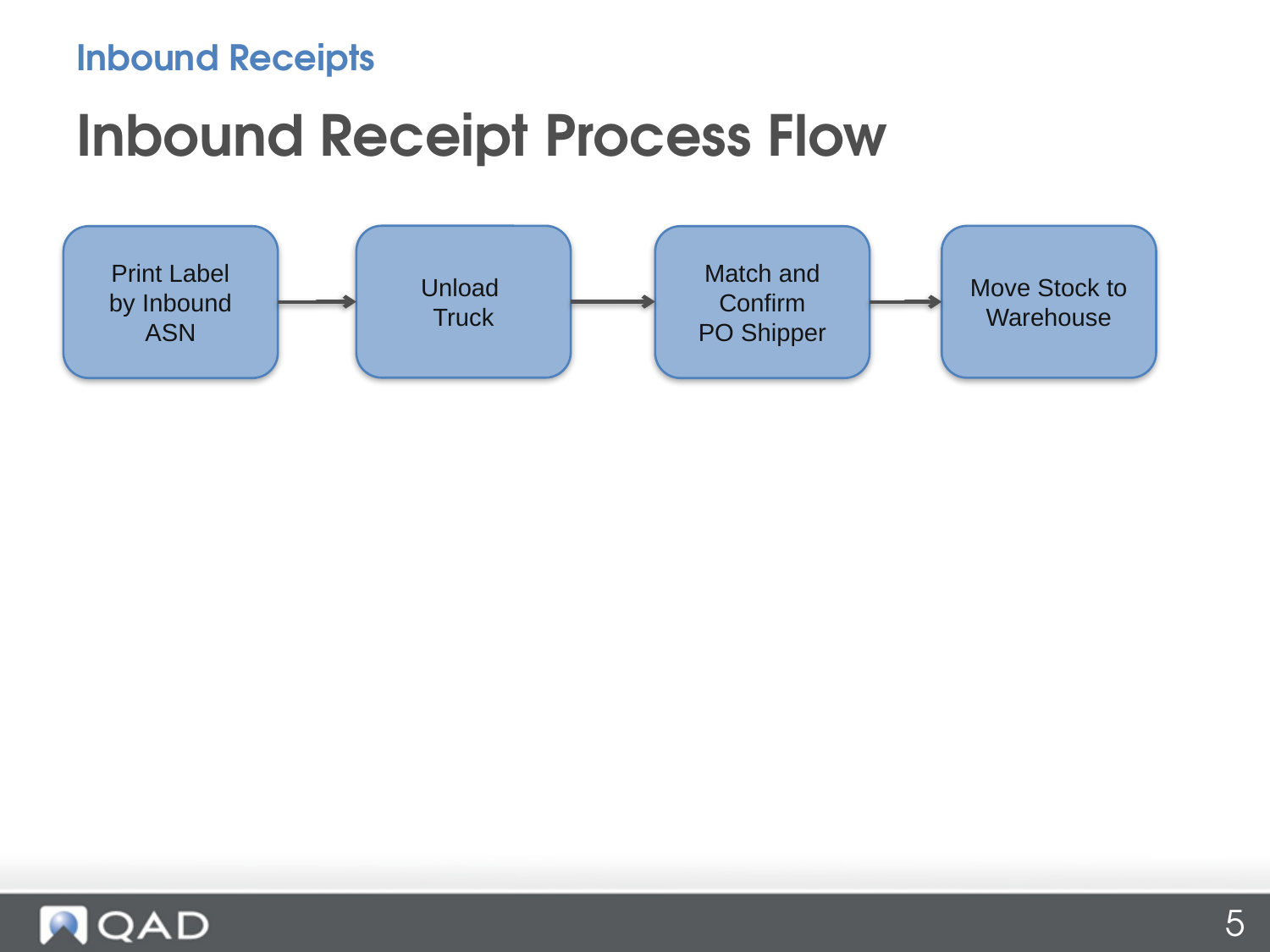

Inbound Receipts
# Inbound Receipt Process Flow
Unload
Truck
Move Stock to
Warehouse
Print Label
by Inbound ASN
Match and Confirm
PO Shipper
5